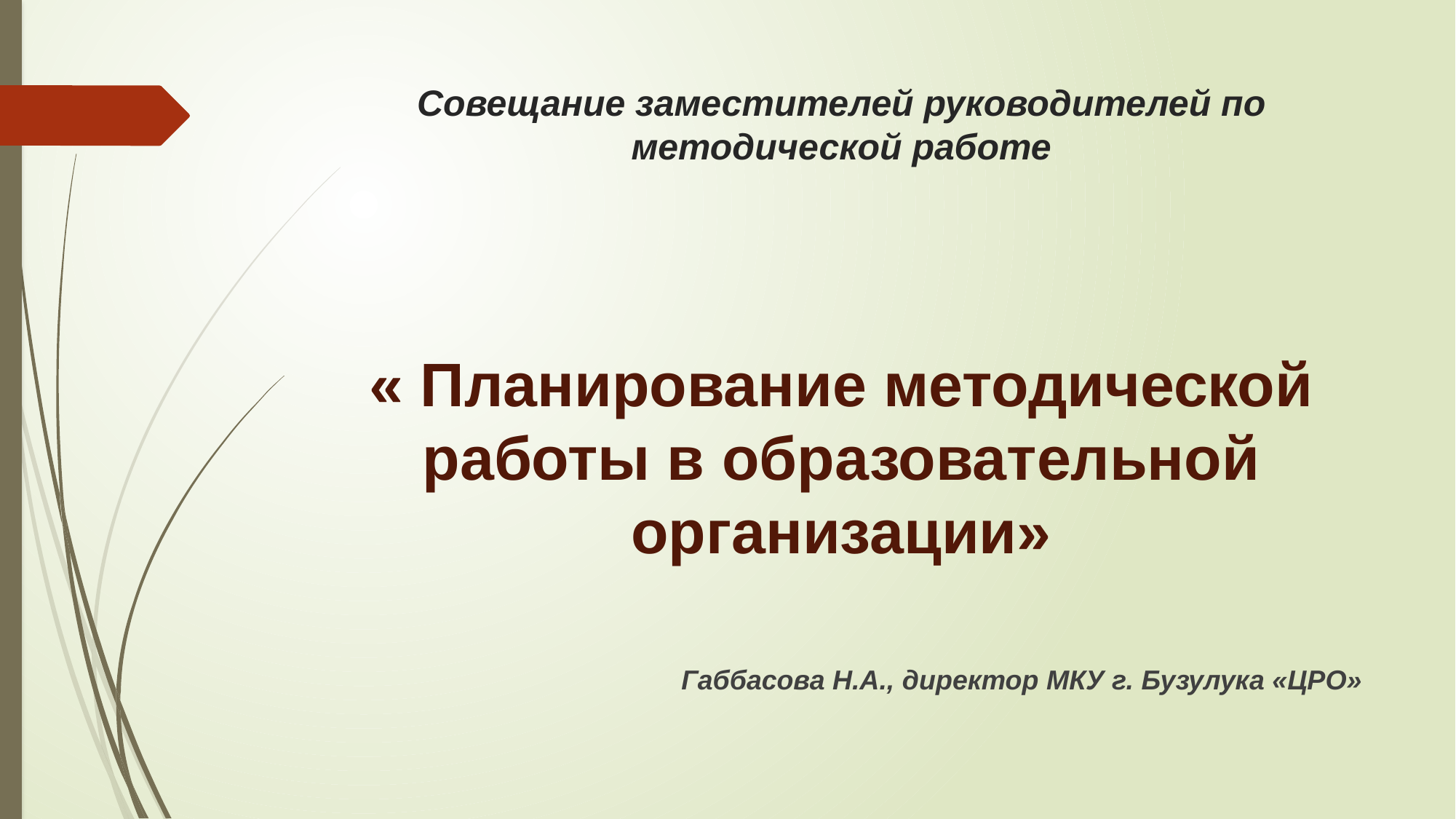

# Совещание заместителей руководителей по методической работе

« Планирование методической работы в образовательной организации»

Габбасова Н.А., директор МКУ г. Бузулука «ЦРО»